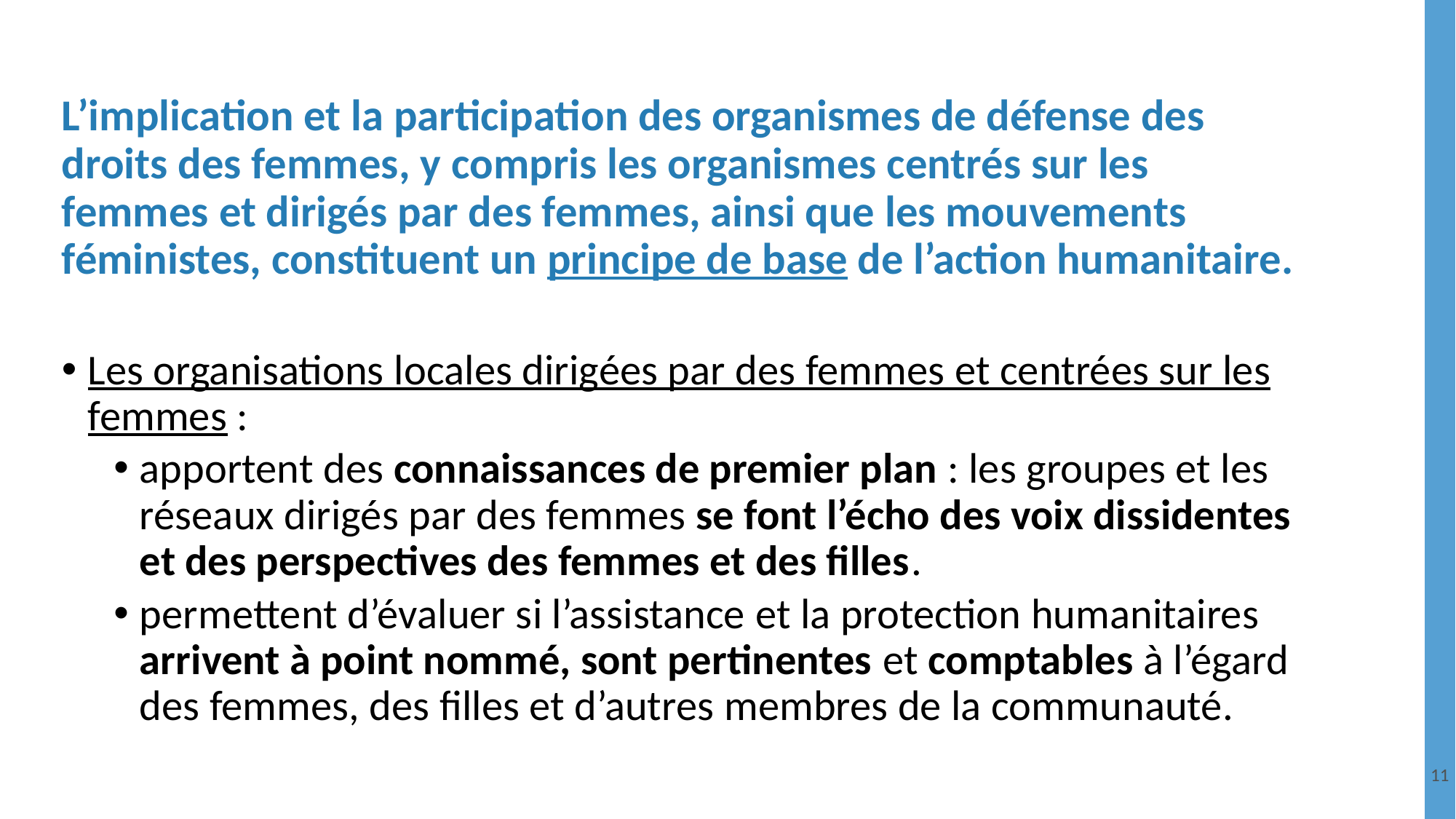

# L’implication et la participation des organismes de défense des droits des femmes, y compris les organismes centrés sur les femmes et dirigés par des femmes, ainsi que les mouvements féministes, constituent un principe de base de l’action humanitaire.
Les organisations locales dirigées par des femmes et centrées sur les femmes :
apportent des connaissances de premier plan : les groupes et les réseaux dirigés par des femmes se font l’écho des voix dissidentes et des perspectives des femmes et des filles.
permettent d’évaluer si l’assistance et la protection humanitaires arrivent à point nommé, sont pertinentes et comptables à l’égard des femmes, des filles et d’autres membres de la communauté.